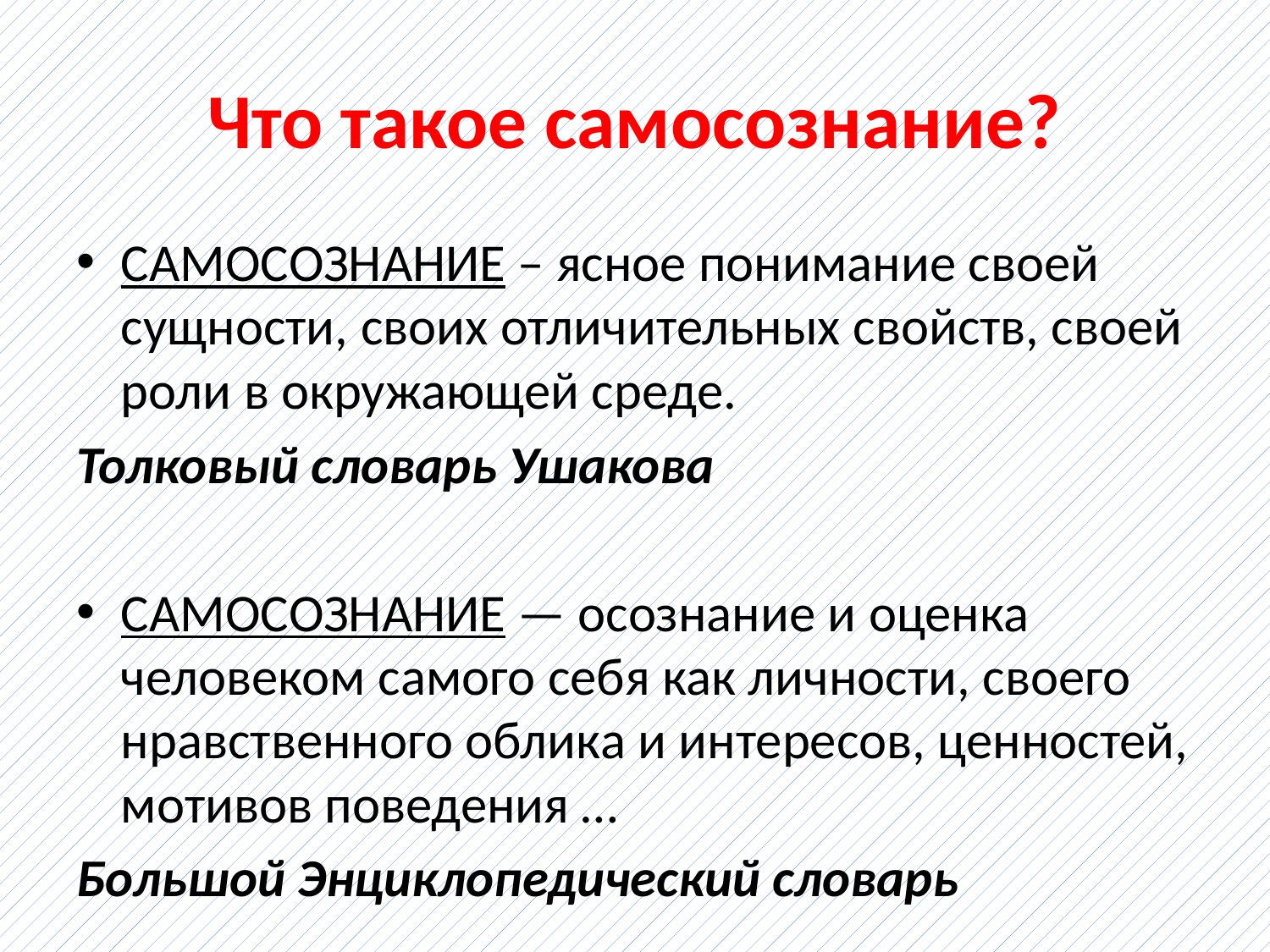

# Что такое самосознание?
САМОСОЗНАНИЕ – ясное понимание своей сущности, своих отличительных свойств, своей роли в окружающей среде.
Толковый словарь Ушакова

САМОСОЗНАНИЕ — осознание и оценка человеком самого себя как личности, своего нравственного облика и интересов, ценностей, мотивов поведения …
Большой Энциклопедический словарь